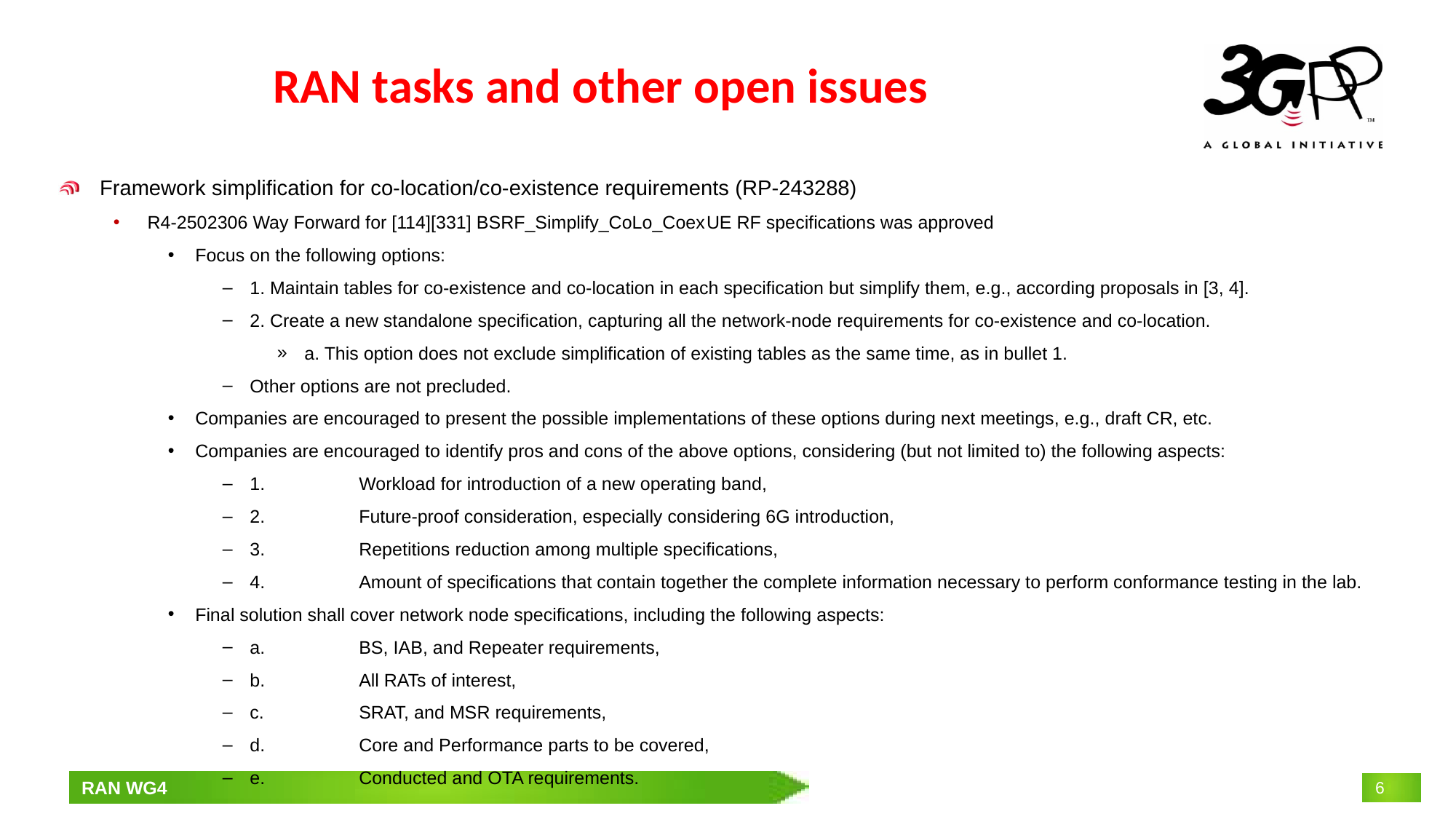

# RAN tasks and other open issues
Framework simplification for co-location/co-existence requirements (RP-243288)
R4-2502306 Way Forward for [114][331] BSRF_Simplify_CoLo_CoexUE RF specifications was approved
Focus on the following options:
1. Maintain tables for co-existence and co-location in each specification but simplify them, e.g., according proposals in [3, 4].
2. Create a new standalone specification, capturing all the network-node requirements for co-existence and co-location.
a. This option does not exclude simplification of existing tables as the same time, as in bullet 1.
Other options are not precluded.
Companies are encouraged to present the possible implementations of these options during next meetings, e.g., draft CR, etc.
Companies are encouraged to identify pros and cons of the above options, considering (but not limited to) the following aspects:
1.	Workload for introduction of a new operating band,
2.	Future-proof consideration, especially considering 6G introduction,
3.	Repetitions reduction among multiple specifications,
4.	Amount of specifications that contain together the complete information necessary to perform conformance testing in the lab.
Final solution shall cover network node specifications, including the following aspects:
a.	BS, IAB, and Repeater requirements,
b.	All RATs of interest,
c.	SRAT, and MSR requirements,
d.	Core and Performance parts to be covered,
e.	Conducted and OTA requirements.